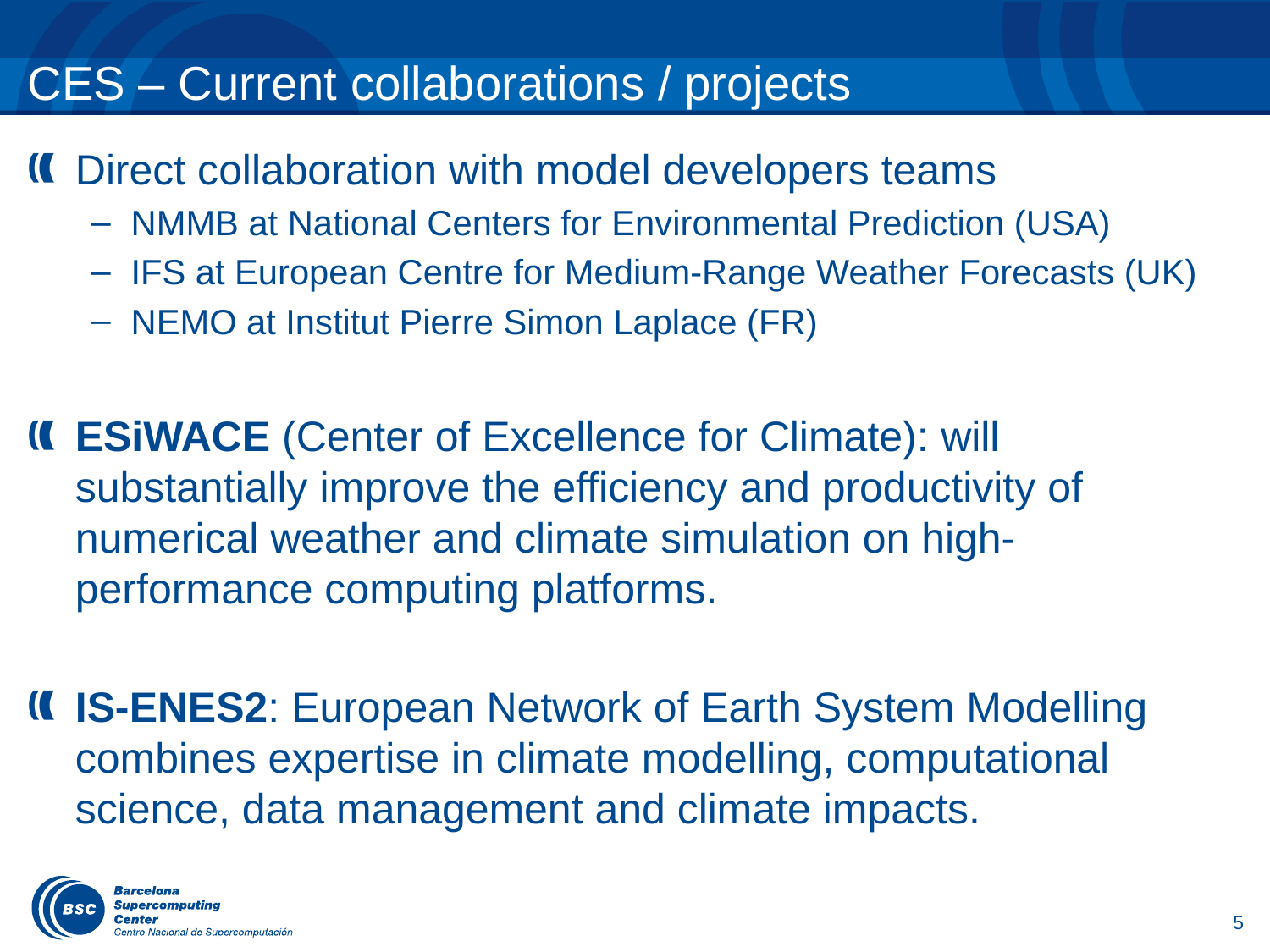

# CES – Current collaborations / projects
Direct collaboration with model developers teams
NMMB at National Centers for Environmental Prediction (USA)
IFS at European Centre for Medium-Range Weather Forecasts (UK)
NEMO at Institut Pierre Simon Laplace (FR)

ESiWACE (Center of Excellence for Climate): will substantially improve the efficiency and productivity of numerical weather and climate simulation on high-performance computing platforms.

IS-ENES2: European Network of Earth System Modelling combines expertise in climate modelling, computational science, data management and climate impacts.

5